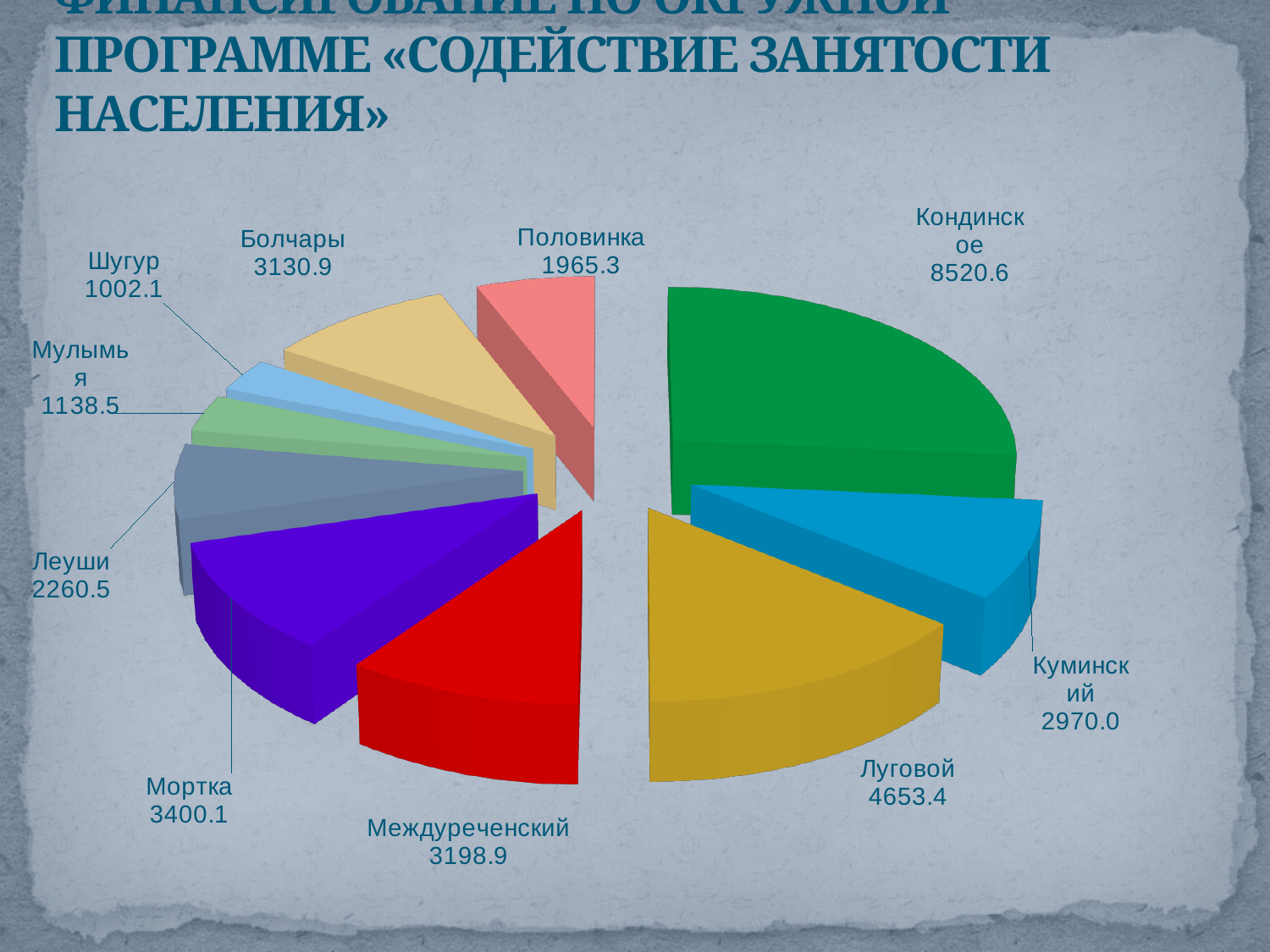

# Финансирование по окружной программе «содействие занятости населения»

[unsupported chart]